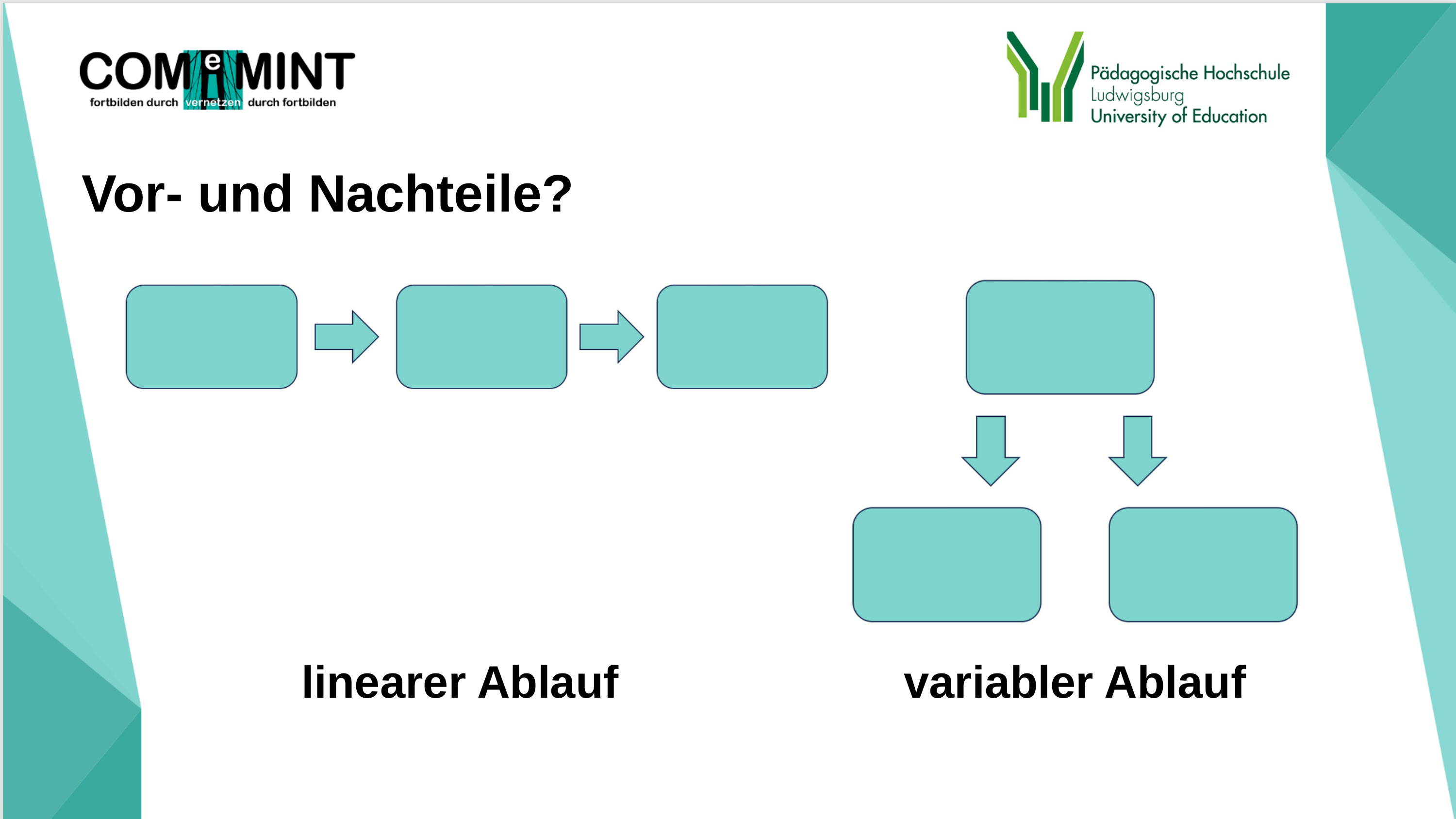

Vor- und Nachteile?

linearer Ablauf
variabler Ablauf